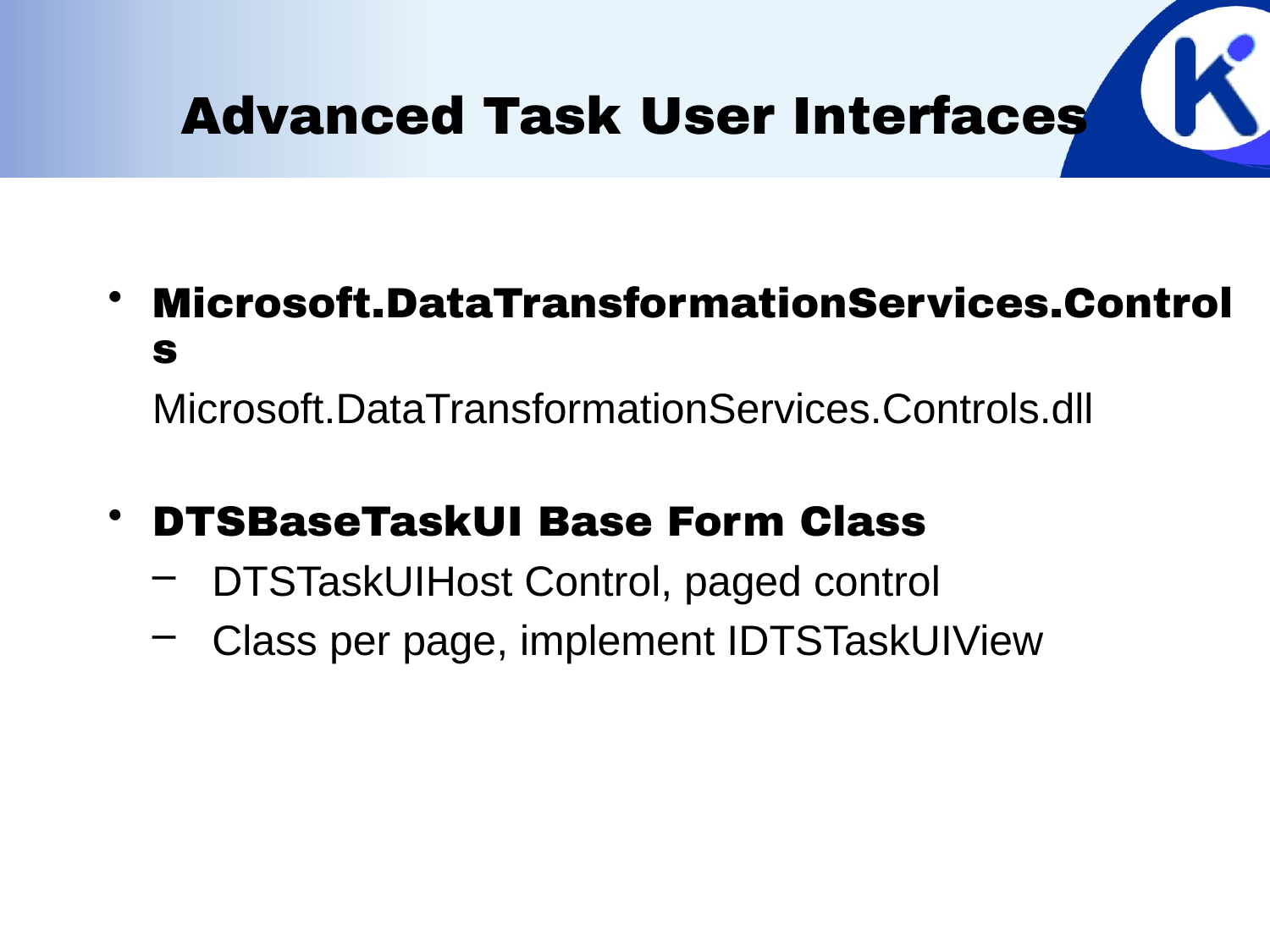

# Advanced Task User Interfaces
Microsoft.DataTransformationServices.Controls
Microsoft.DataTransformationServices.Controls.dll

DTSBaseTaskUI Base Form Class
DTSTaskUIHost Control, paged control
Class per page, implement IDTSTaskUIView